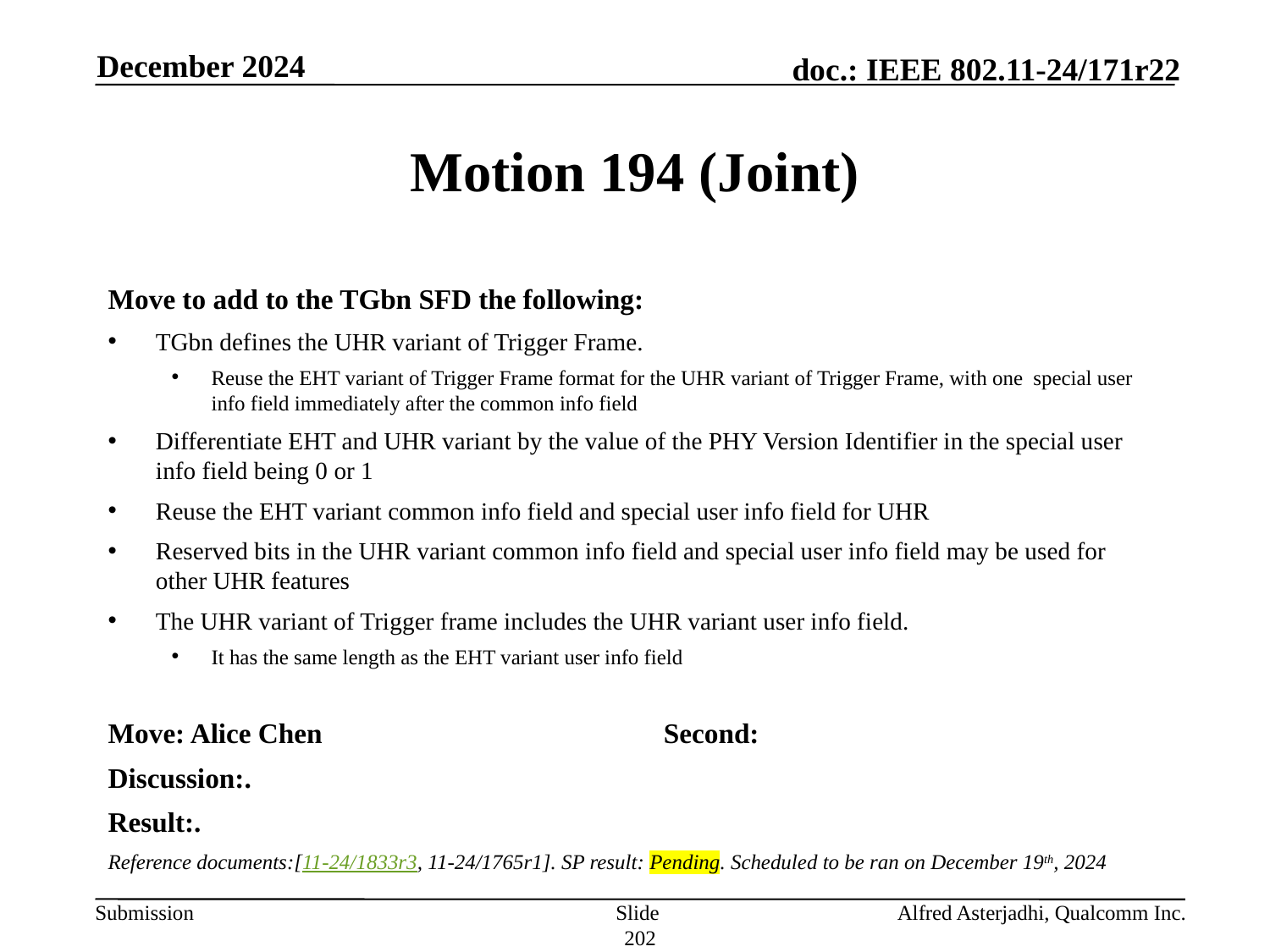

December 2024
# Motion 194 (Joint)
Move to add to the TGbn SFD the following:
TGbn defines the UHR variant of Trigger Frame.
Reuse the EHT variant of Trigger Frame format for the UHR variant of Trigger Frame, with one  special user info field immediately after the common info field
Differentiate EHT and UHR variant by the value of the PHY Version Identifier in the special user info field being 0 or 1
Reuse the EHT variant common info field and special user info field for UHR
Reserved bits in the UHR variant common info field and special user info field may be used for other UHR features
The UHR variant of Trigger frame includes the UHR variant user info field.
It has the same length as the EHT variant user info field

Move: Alice Chen			Second:
Discussion:.
Result:.
Reference documents:[11-24/1833r3, 11-24/1765r1]. SP result: Pending. Scheduled to be ran on December 19th, 2024
Slide 202
Alfred Asterjadhi, Qualcomm Inc.